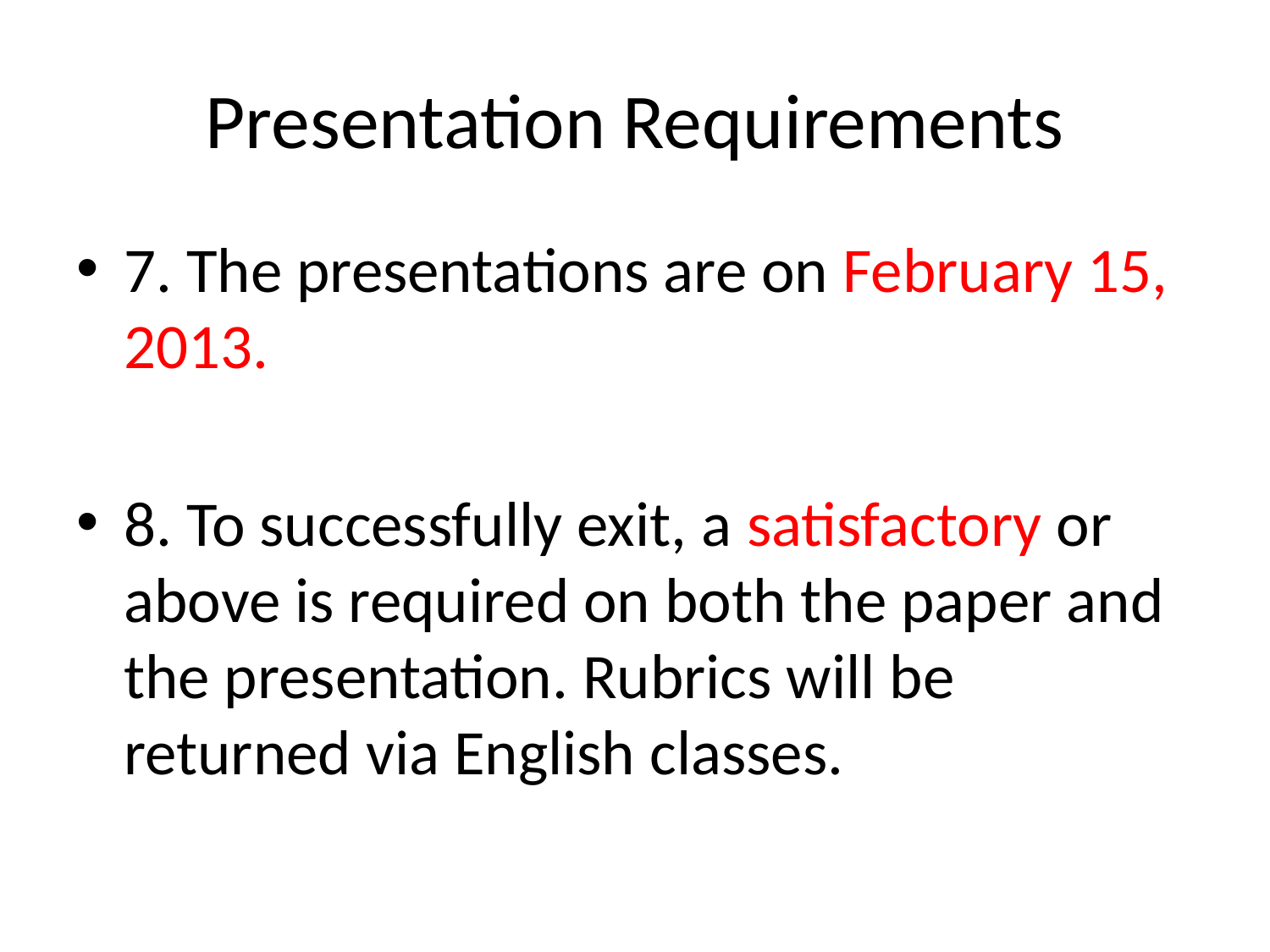

# Presentation Requirements
7. The presentations are on February 15, 2013.

8. To successfully exit, a satisfactory or above is required on both the paper and the presentation. Rubrics will be returned via English classes.